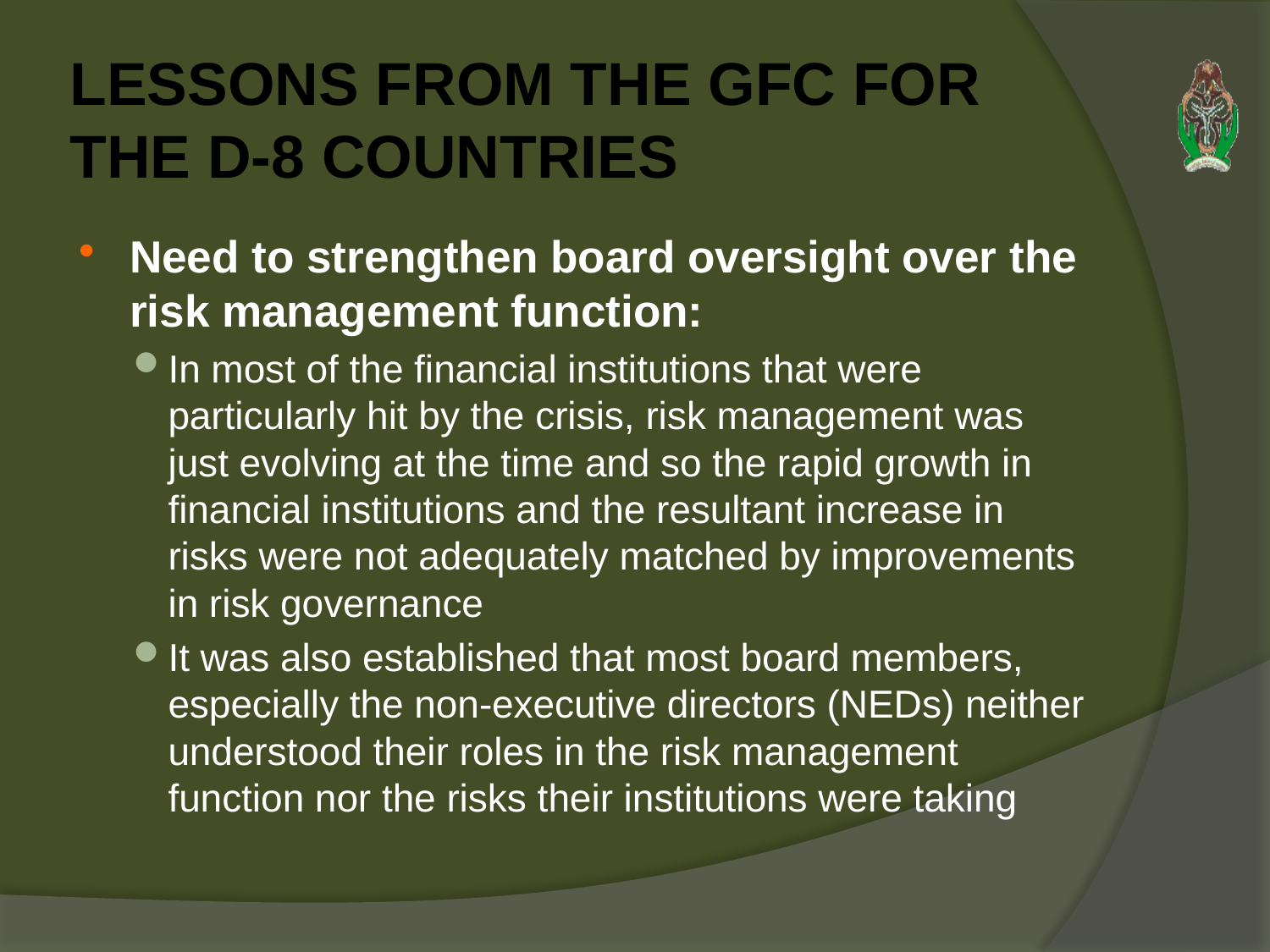

# LESSONS FROM THE GFC FOR THE D-8 COUNTRIES
Need to strengthen board oversight over the risk management function:
In most of the financial institutions that were particularly hit by the crisis, risk management was just evolving at the time and so the rapid growth in financial institutions and the resultant increase in risks were not adequately matched by improvements in risk governance
It was also established that most board members, especially the non-executive directors (NEDs) neither understood their roles in the risk management function nor the risks their institutions were taking